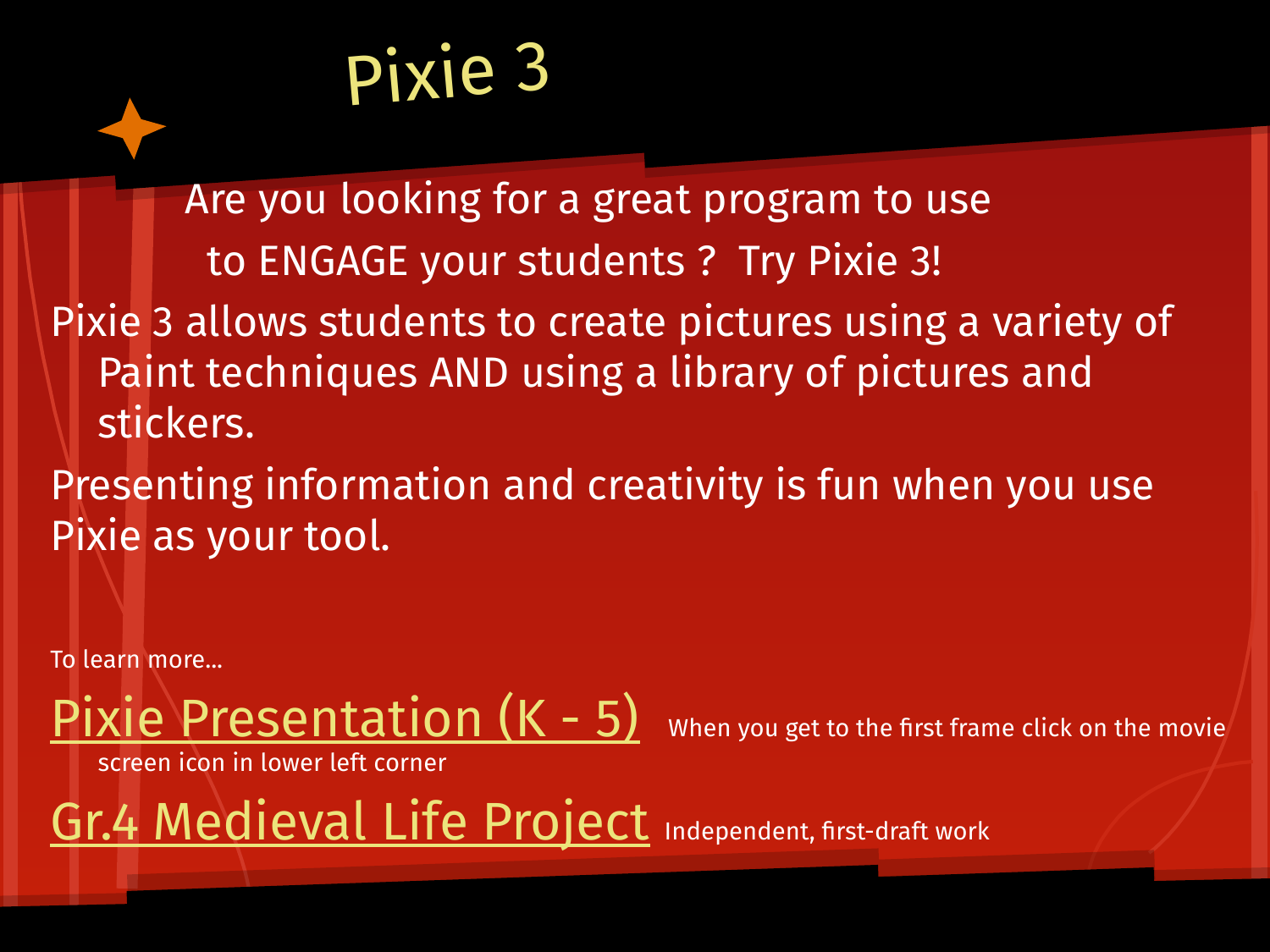

# Pixie 3
            Are you looking for a great program to use
              to ENGAGE your students ?  Try Pixie 3!
Pixie 3 allows students to create pictures using a variety of Paint techniques AND using a library of pictures and stickers.
Presenting information and creativity is fun when you use Pixie as your tool.

To learn more...
Pixie Presentation (K - 5)  When you get to the first frame click on the movie screen icon in lower left corner
Gr.4 Medieval Life Project Independent, first-draft work